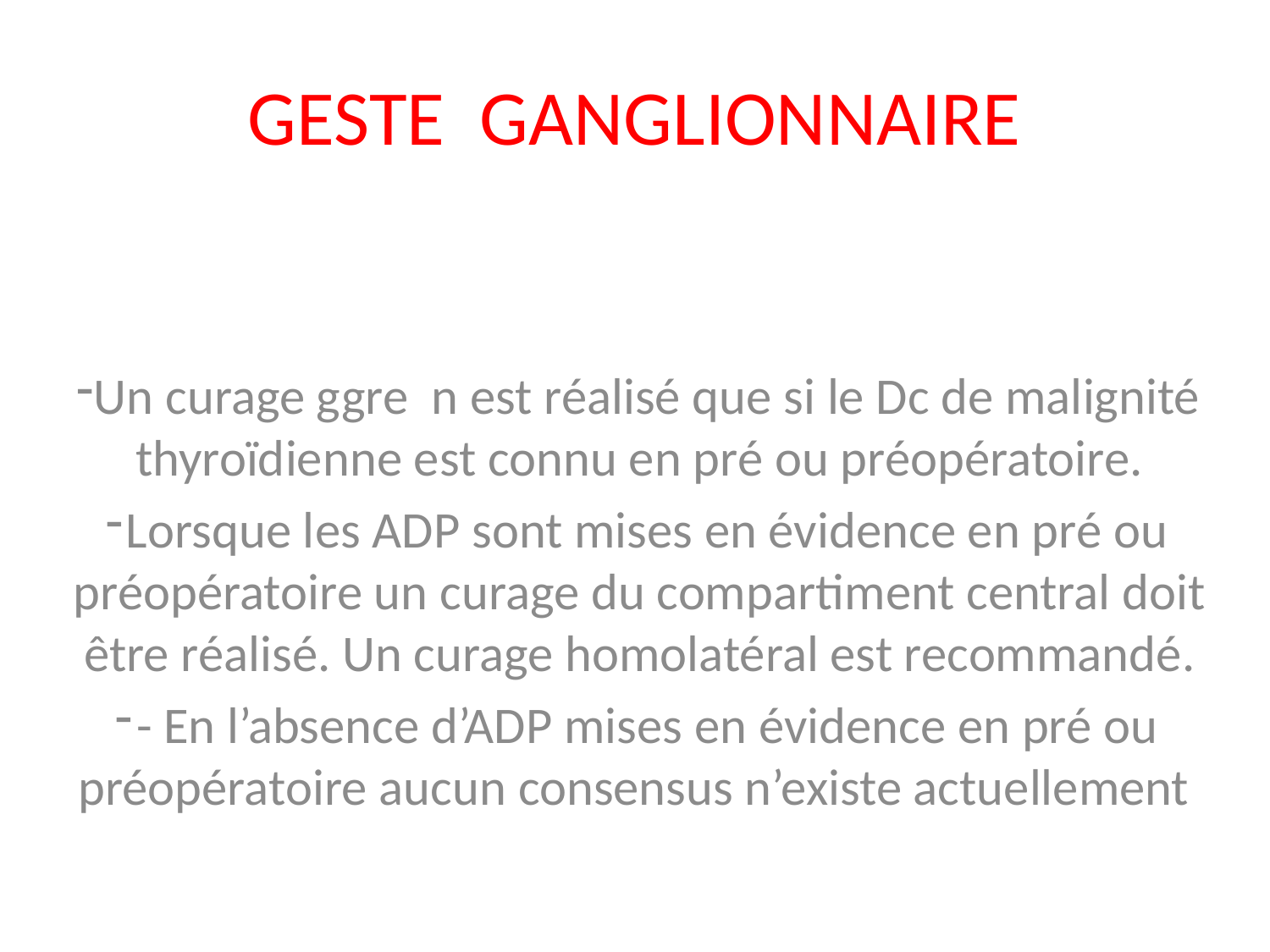

# GESTE  GANGLIONNAIRE
Un curage ggre  n est réalisé que si le Dc de malignité thyroïdienne est connu en pré ou préopératoire.
Lorsque les ADP sont mises en évidence en pré ou préopératoire un curage du compartiment central doit être réalisé. Un curage homolatéral est recommandé.
- En l’absence d’ADP mises en évidence en pré ou préopératoire aucun consensus n’existe actuellement